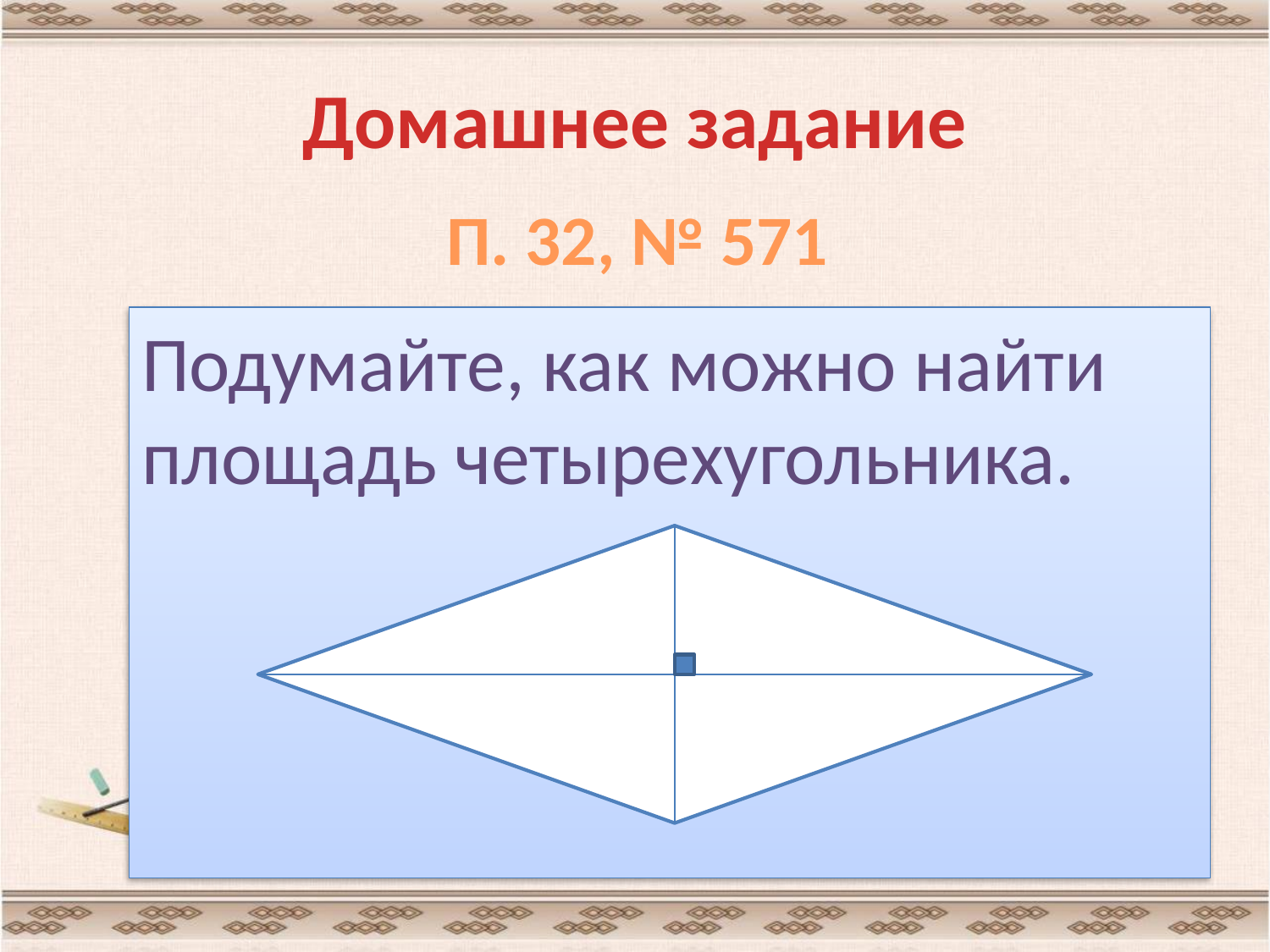

# Домашнее задание
П. 32, № 571
Подумайте, как можно найти площадь четырехугольника.